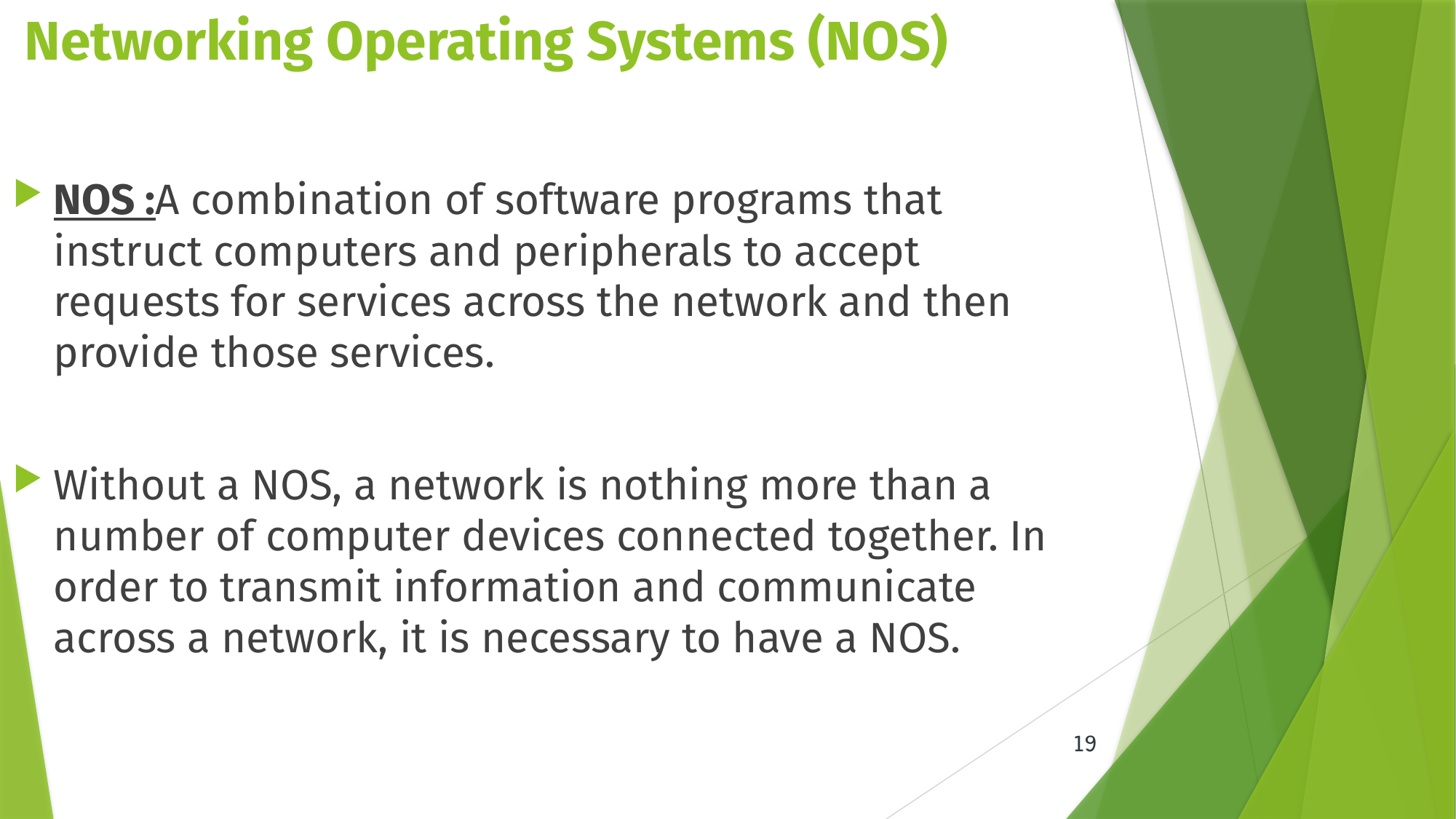

# Networking Operating Systems (NOS)

NOS :A combination of software programs that instruct computers and peripherals to accept requests for services across the network and then provide those services.

Without a NOS, a network is nothing more than a number of computer devices connected together. In order to transmit information and communicate across a network, it is necessary to have a NOS.

19